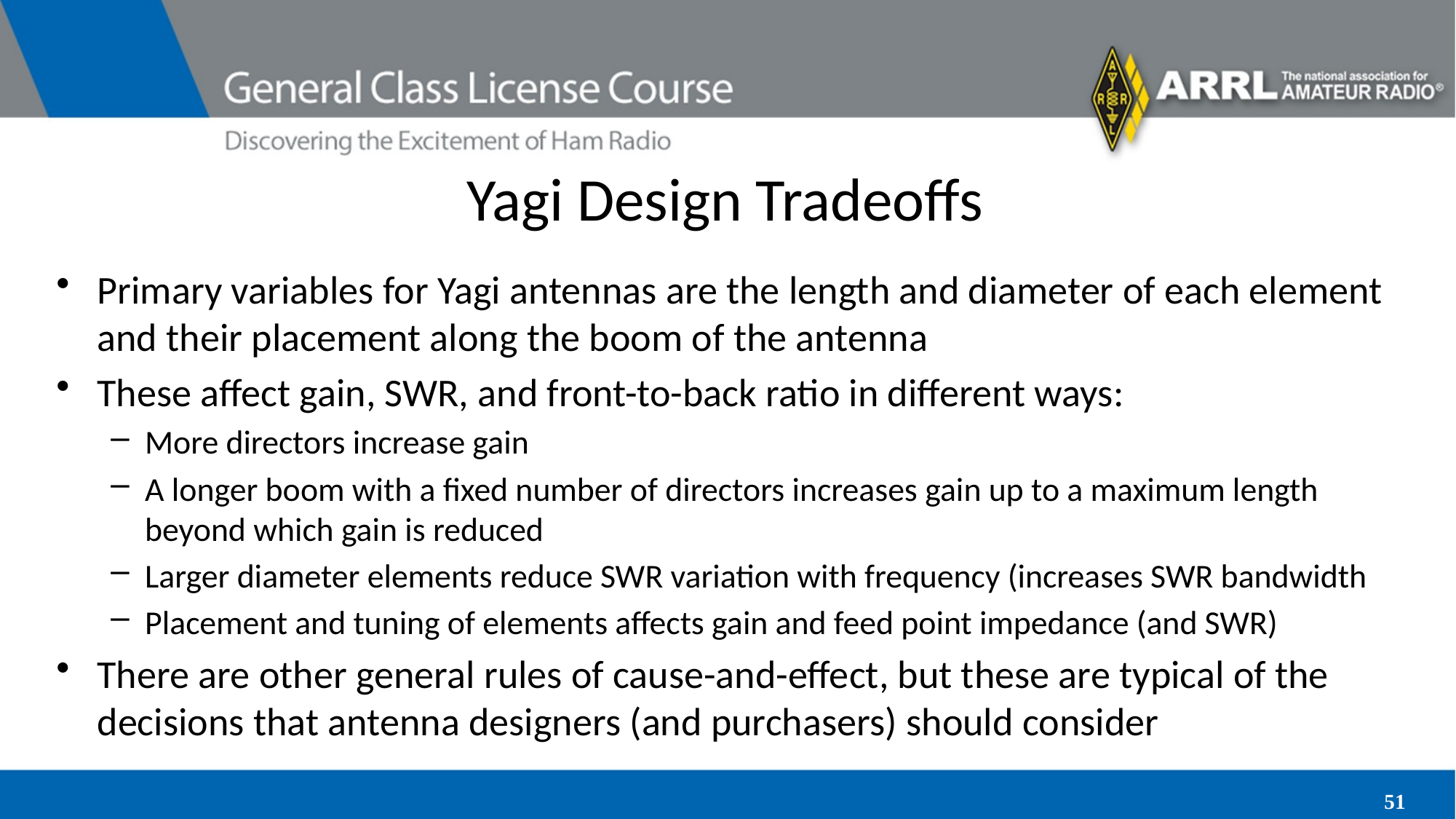

# Yagi Design Tradeoffs
Primary variables for Yagi antennas are the length and diameter of each element and their placement along the boom of the antenna
These affect gain, SWR, and front-to-back ratio in different ways:
More directors increase gain
A longer boom with a fixed number of directors increases gain up to a maximum length beyond which gain is reduced
Larger diameter elements reduce SWR variation with frequency (increases SWR bandwidth
Placement and tuning of elements affects gain and feed point impedance (and SWR)
There are other general rules of cause-and-effect, but these are typical of the decisions that antenna designers (and purchasers) should consider